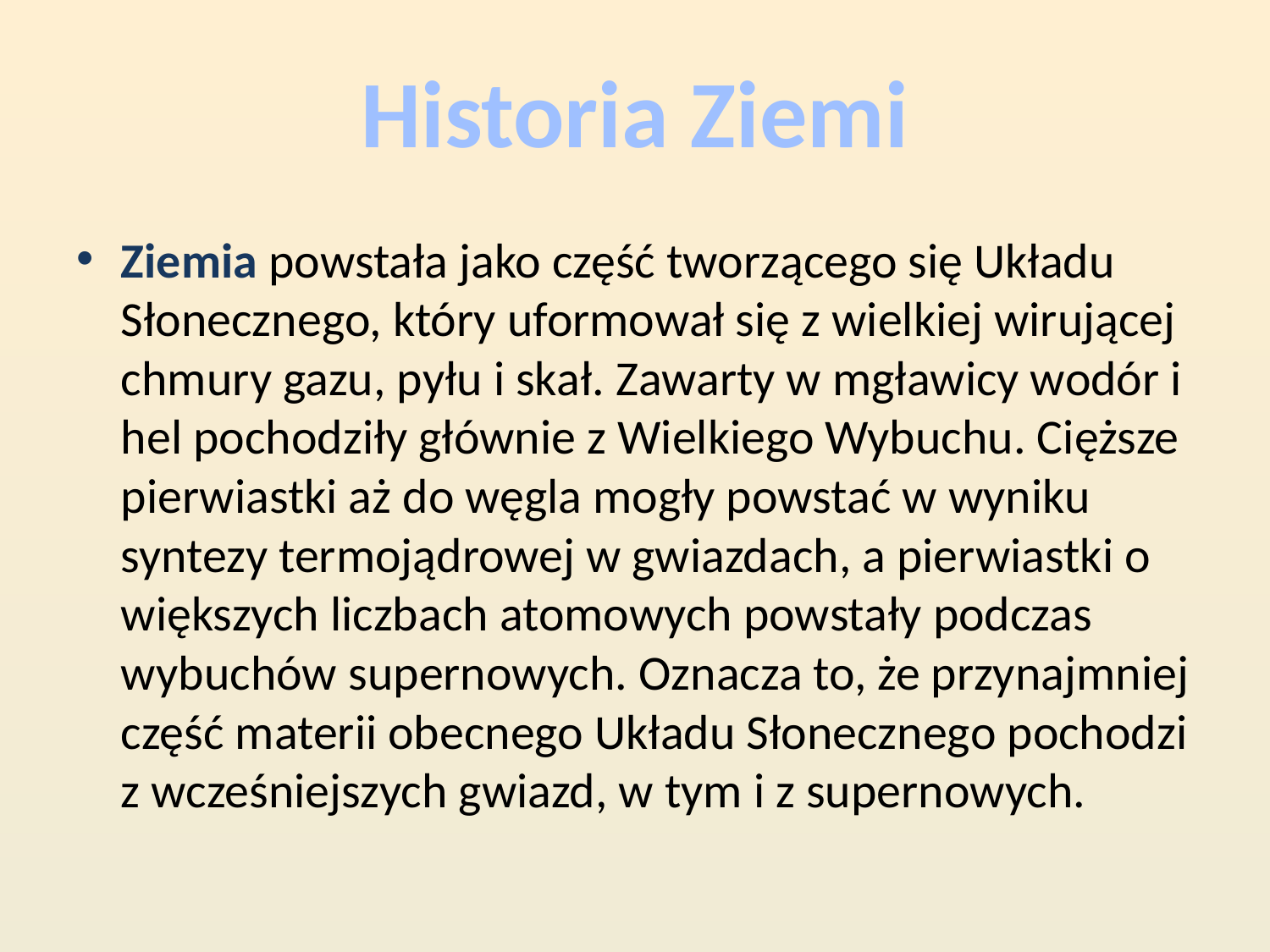

Historia Ziemi
Ziemia powstała jako część tworzącego się Układu Słonecznego, który uformował się z wielkiej wirującej chmury gazu, pyłu i skał. Zawarty w mgławicy wodór i hel pochodziły głównie z Wielkiego Wybuchu. Cięższe pierwiastki aż do węgla mogły powstać w wyniku syntezy termojądrowej w gwiazdach, a pierwiastki o większych liczbach atomowych powstały podczas wybuchów supernowych. Oznacza to, że przynajmniej część materii obecnego Układu Słonecznego pochodzi z wcześniejszych gwiazd, w tym i z supernowych.